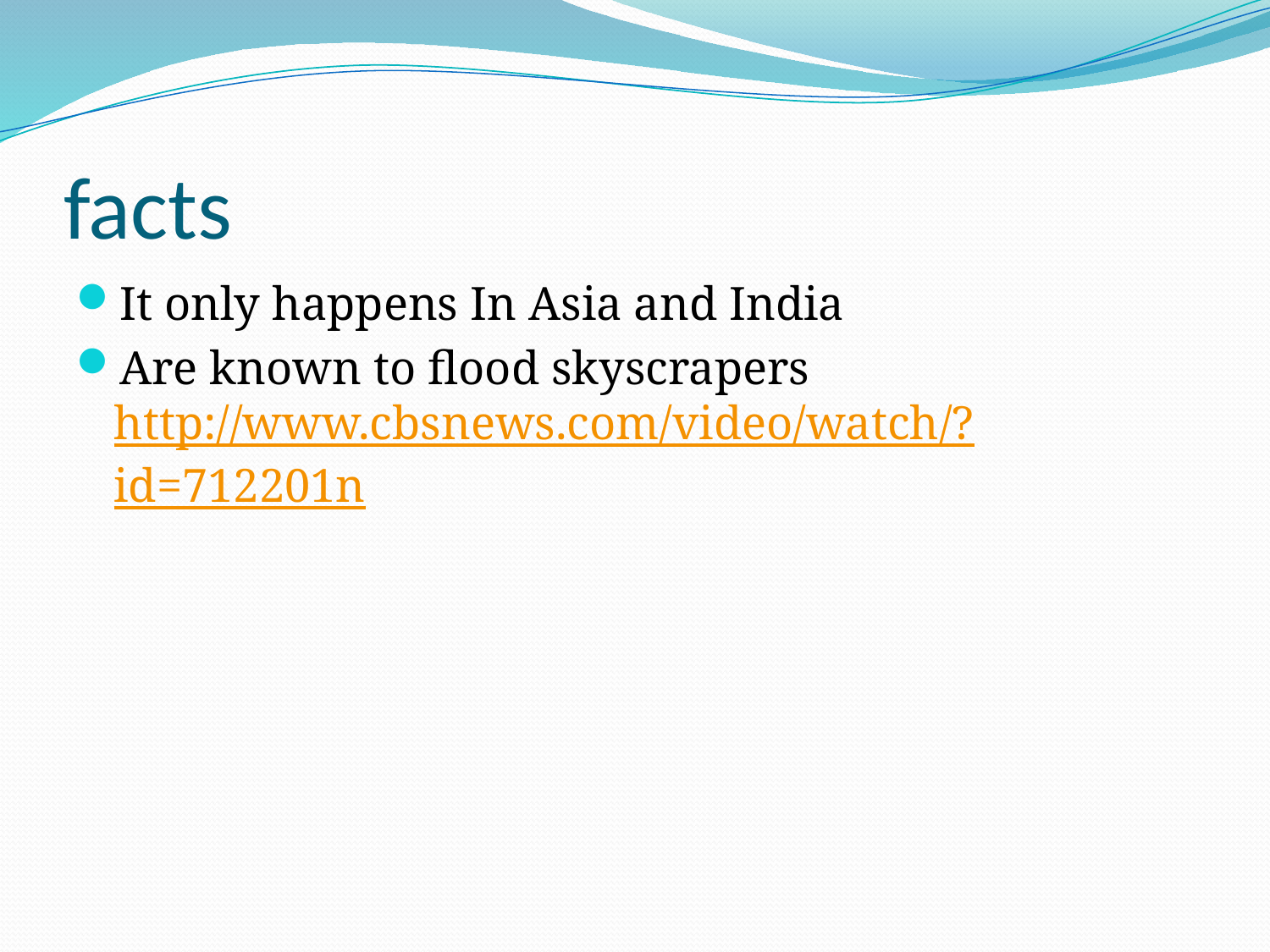

# facts
It only happens In Asia and India
Are known to flood skyscrapers http://www.cbsnews.com/video/watch/?id=712201n